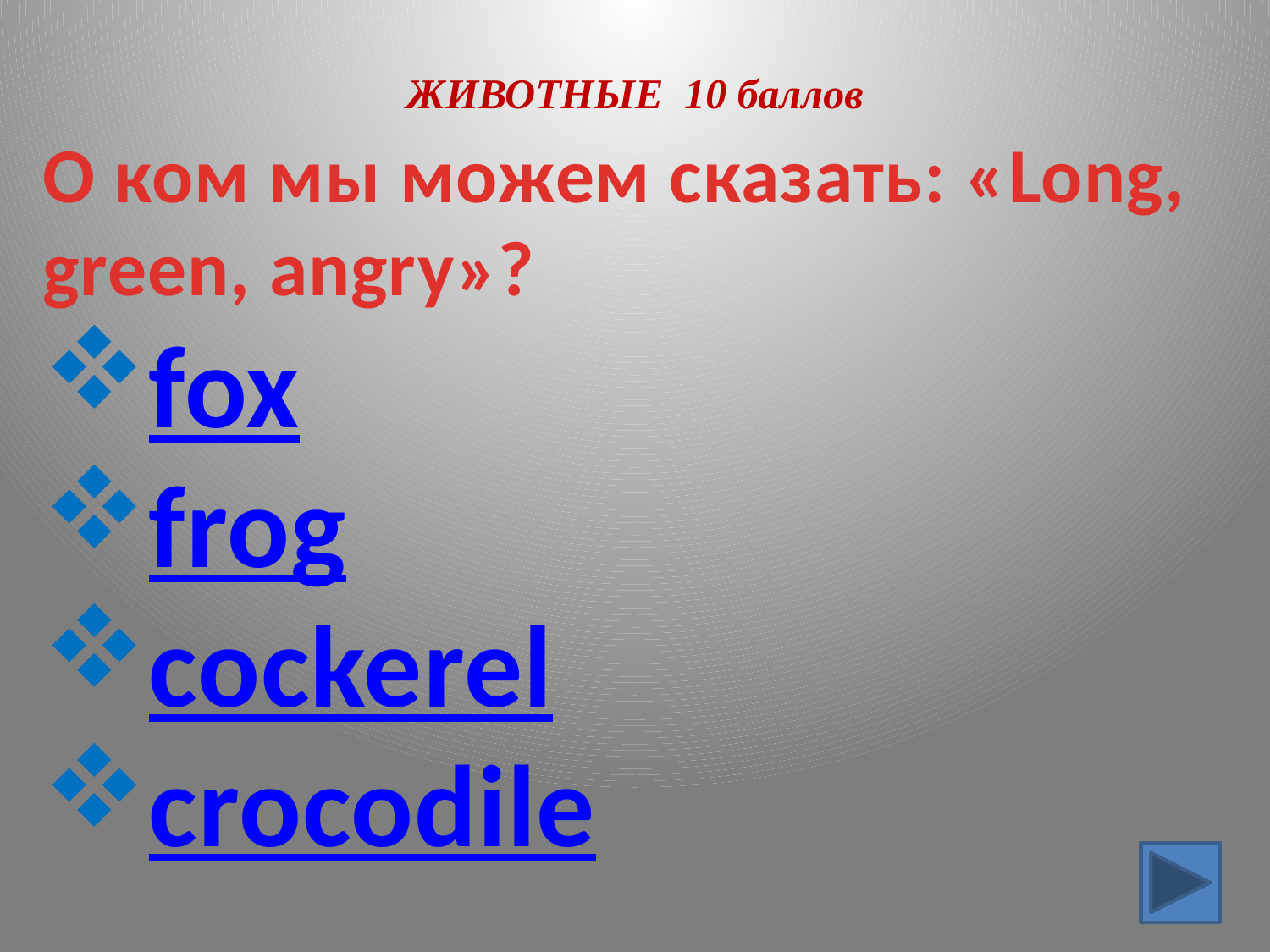

# ЖИВОТНЫЕ  10 баллов
О ком мы можем сказать: «Long, green, angry»?
fox
frog
cockerel
crocodile